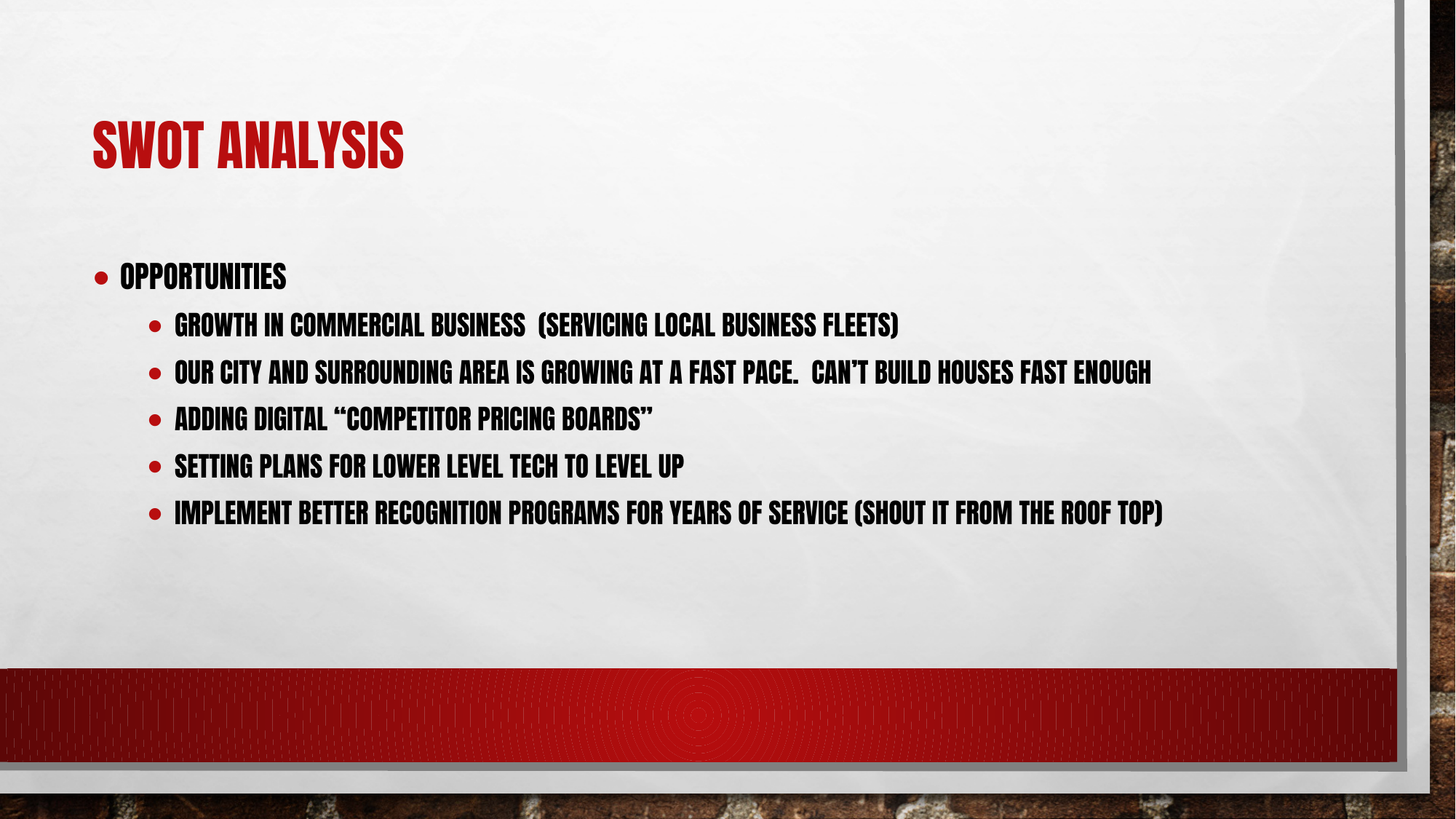

# SWOT Analysis
Opportunities
Growth in commercial business  (servicing local business fleets)
Our city and surrounding area is growing at a fast pace.  Can’t build houses fast enough
Adding digital “competitor pricing boards”
Setting plans for lower level tech to level up
Implement better recognition programs for years of service (shout it from the roof top)